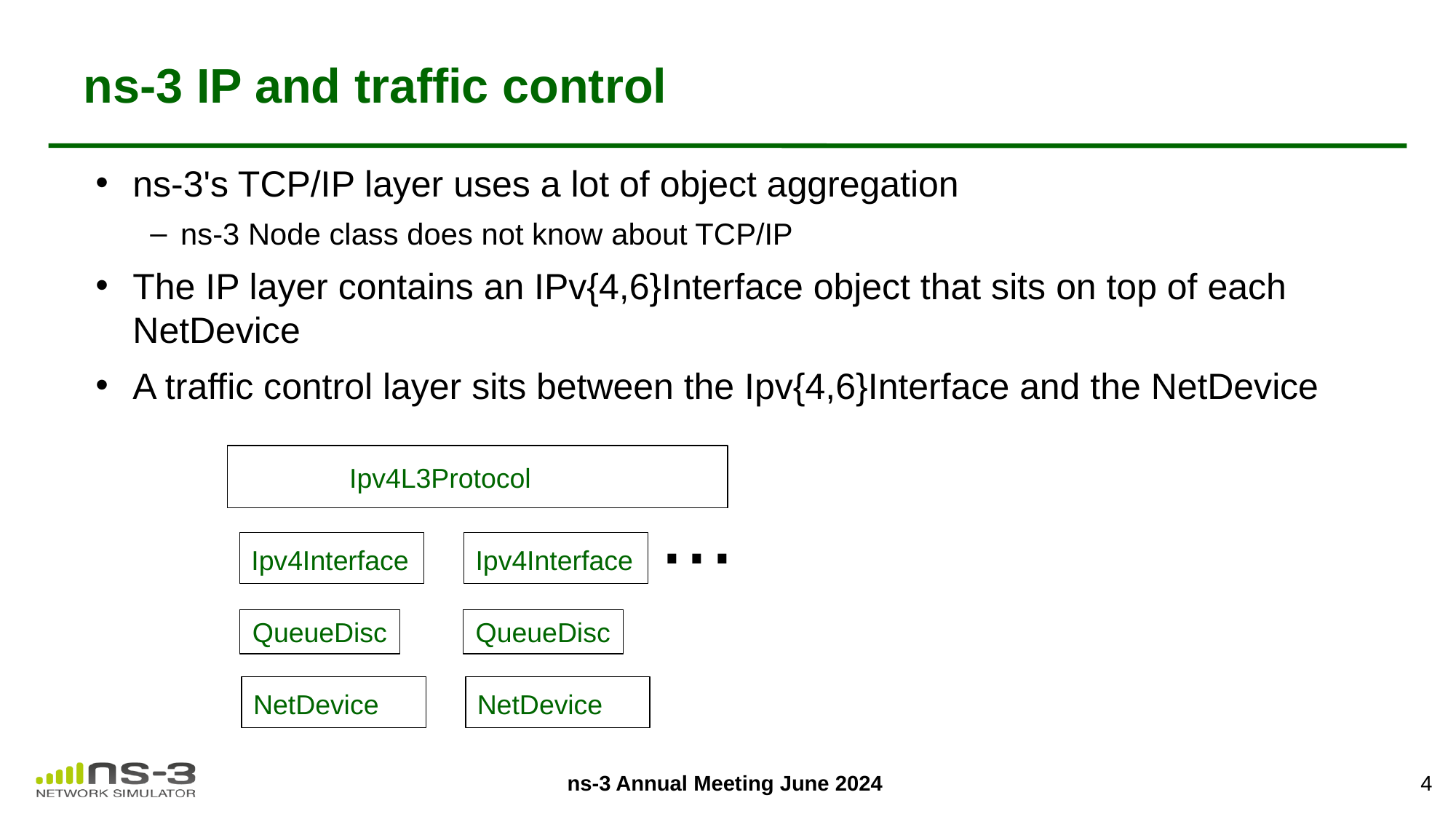

# ns-3 IP and traffic control
ns-3's TCP/IP layer uses a lot of object aggregation
ns-3 Node class does not know about TCP/IP
The IP layer contains an IPv{4,6}Interface object that sits on top of each NetDevice
A traffic control layer sits between the Ipv{4,6}Interface and the NetDevice

Ipv4L3Protocol
...

Ipv4Interface
Ipv4Interface

QueueDisc

QueueDisc

NetDevice
NetDevice
4
ns-3 Annual Meeting June 2024